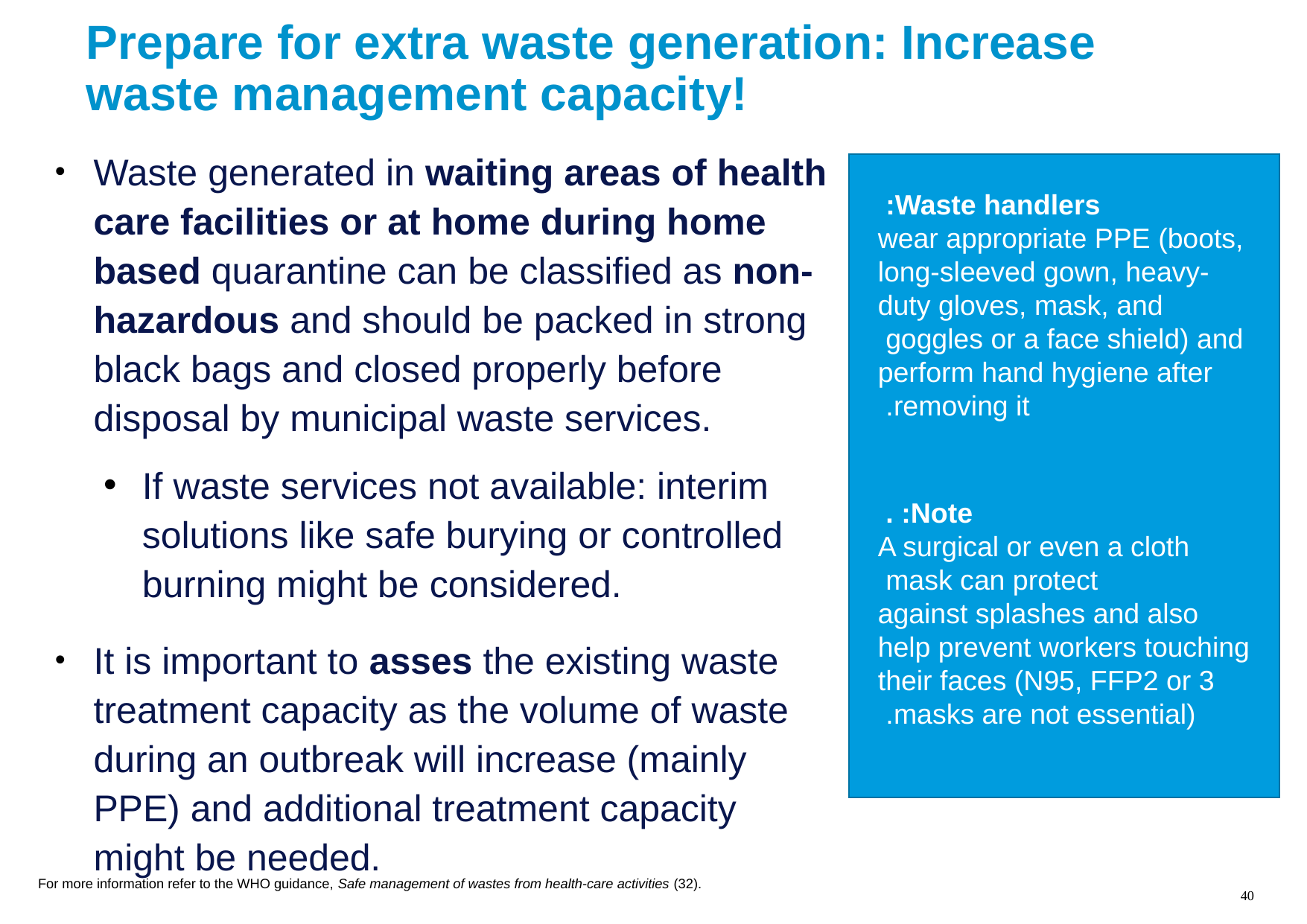

# Prepare for extra waste generation: Increase waste management capacity!
Waste generated in waiting areas of health care facilities or at home during home based quarantine can be classified as non-hazardous and should be packed in strong black bags and closed properly before disposal by municipal waste services.
If waste services not available: interim solutions like safe burying or controlled burning might be considered.
It is important to asses the existing waste treatment capacity as the volume of waste during an outbreak will increase (mainly PPE) and additional treatment capacity might be needed.

Waste handlers:
wear appropriate PPE (boots, long-sleeved gown, heavy-duty gloves, mask, and goggles or a face shield) and
 perform hand hygiene after removing it.
Note: .
A surgical or even a cloth mask can protect
against splashes and also help prevent workers touching their faces (N95, FFP2 or 3 masks are not essential).
For more information refer to the WHO guidance, Safe management of wastes from health-care activities (32).
40